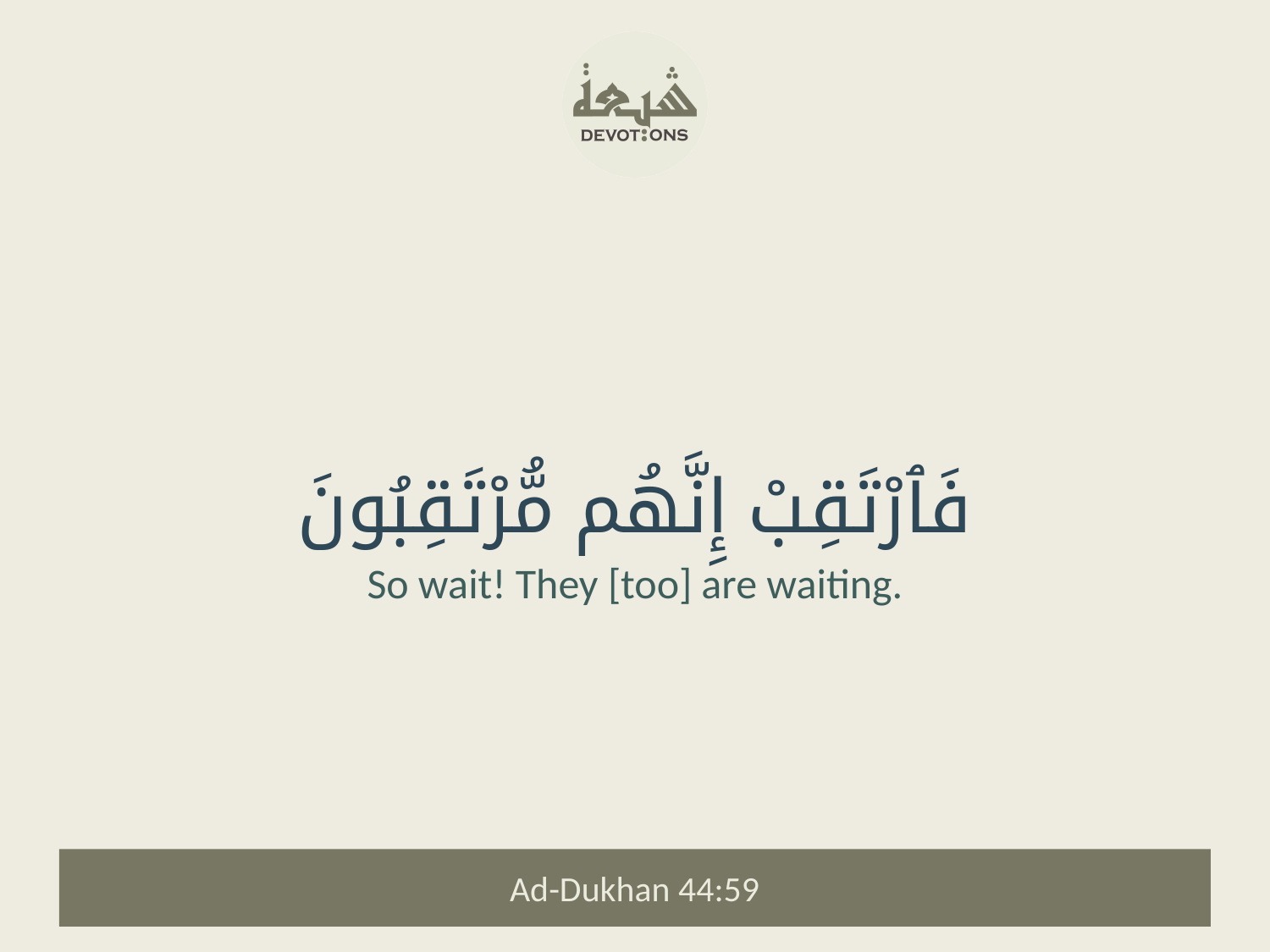

فَٱرْتَقِبْ إِنَّهُم مُّرْتَقِبُونَ
So wait! They [too] are waiting.
Ad-Dukhan 44:59